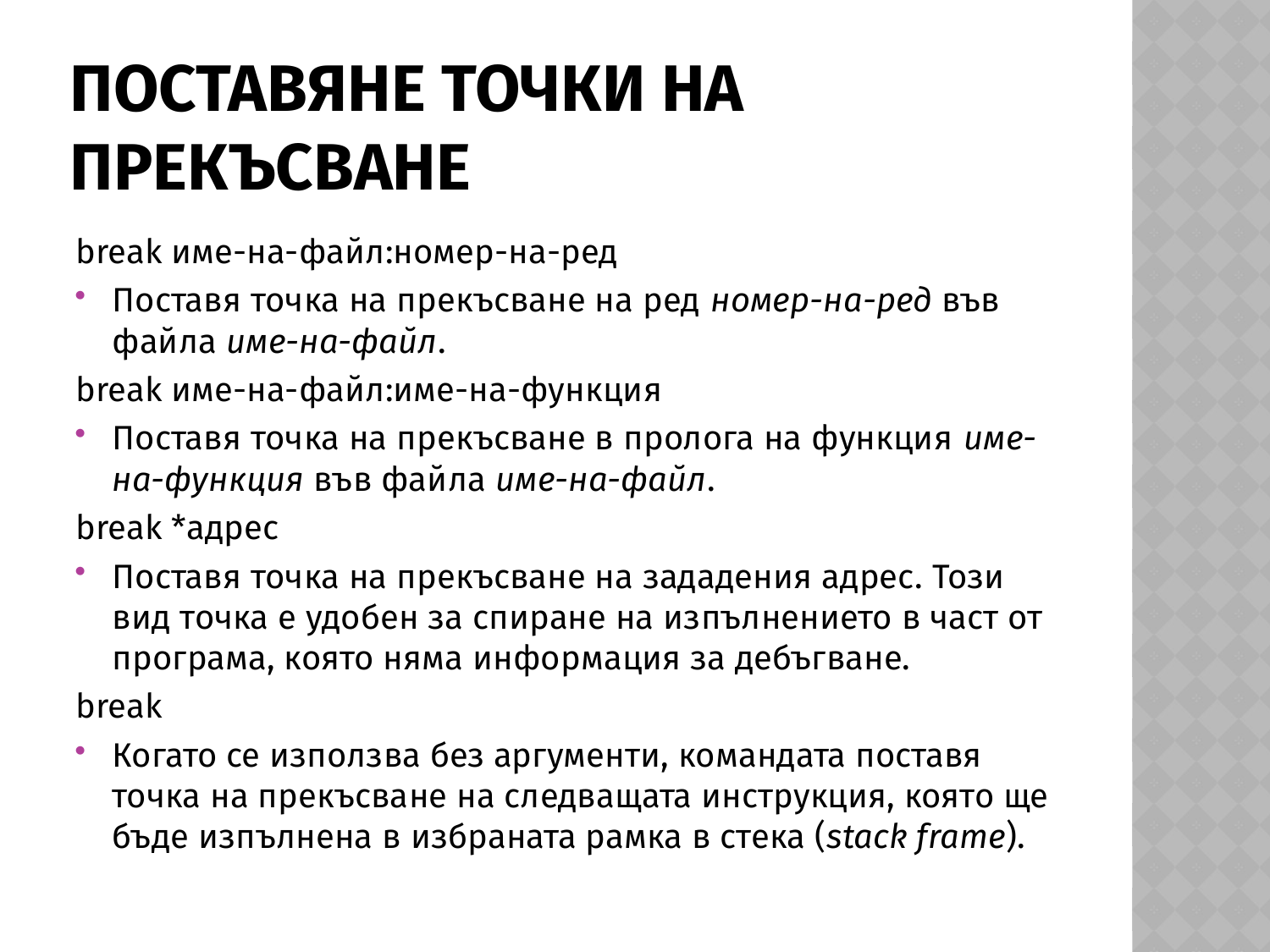

# Поставяне точки на прекъсване
break име-на-файл:номер-на-ред
Поставя точка на прекъсване на ред номер-на-ред във файла име-на-файл.
break име-на-файл:име-на-функция
Поставя точка на прекъсване в пролога на функция име-на-функция във файла име-на-файл.
break *адрес
Поставя точка на прекъсване на зададения адрес. Този вид точка е удобен за спиране на изпълнението в част от програма, която няма информация за дебъгване.
break
Когато се използва без аргументи, командата поставя точка на прекъсване на следващата инструкция, която ще бъде изпълнена в избраната рамка в стека (stack frame).